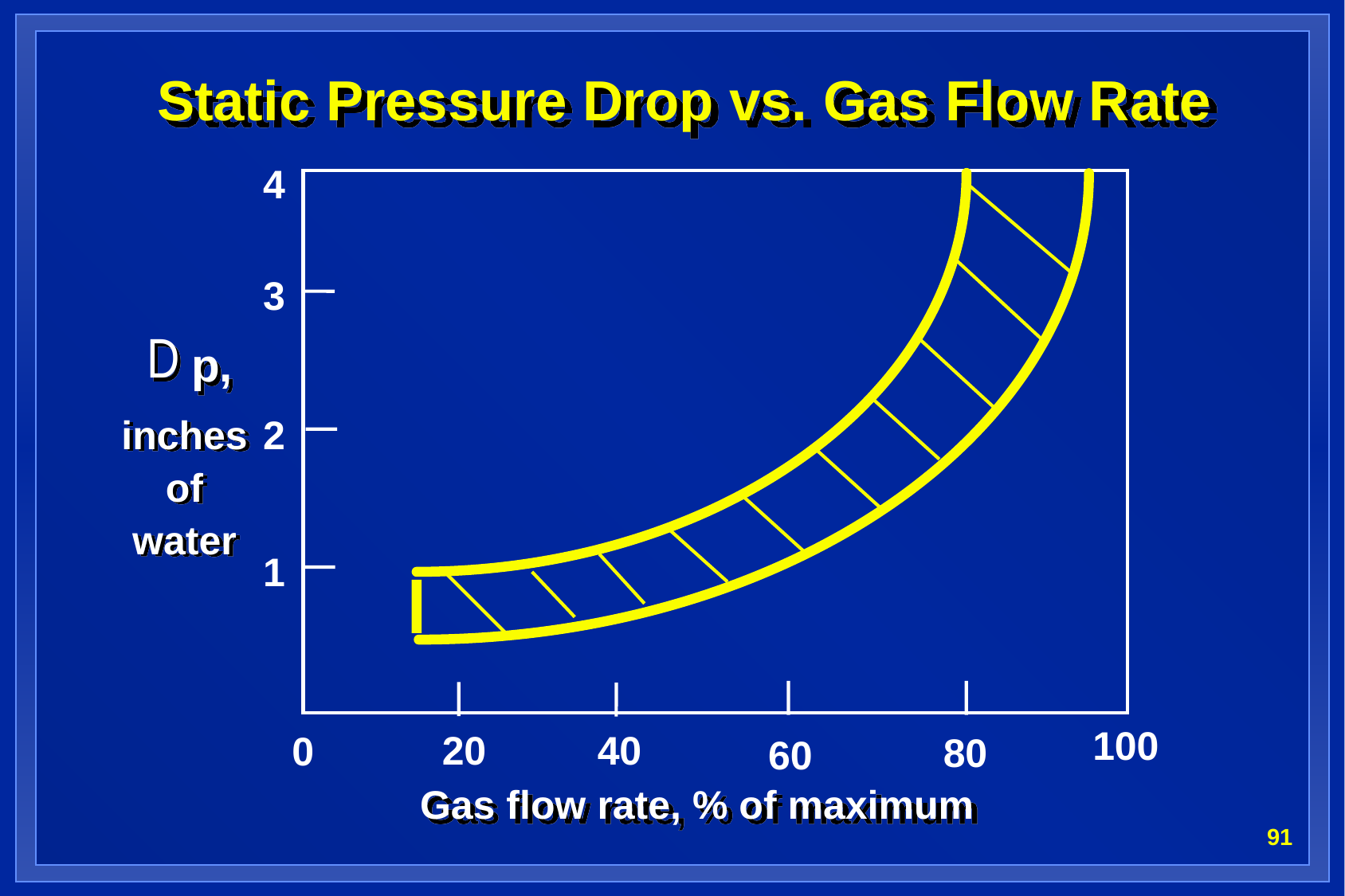

# Static Pressure Drop vs. Gas Flow Rate
4

3

p,

2
inches of water

1

100
20
40
0
80
60
Gas flow rate, % of maximum
91